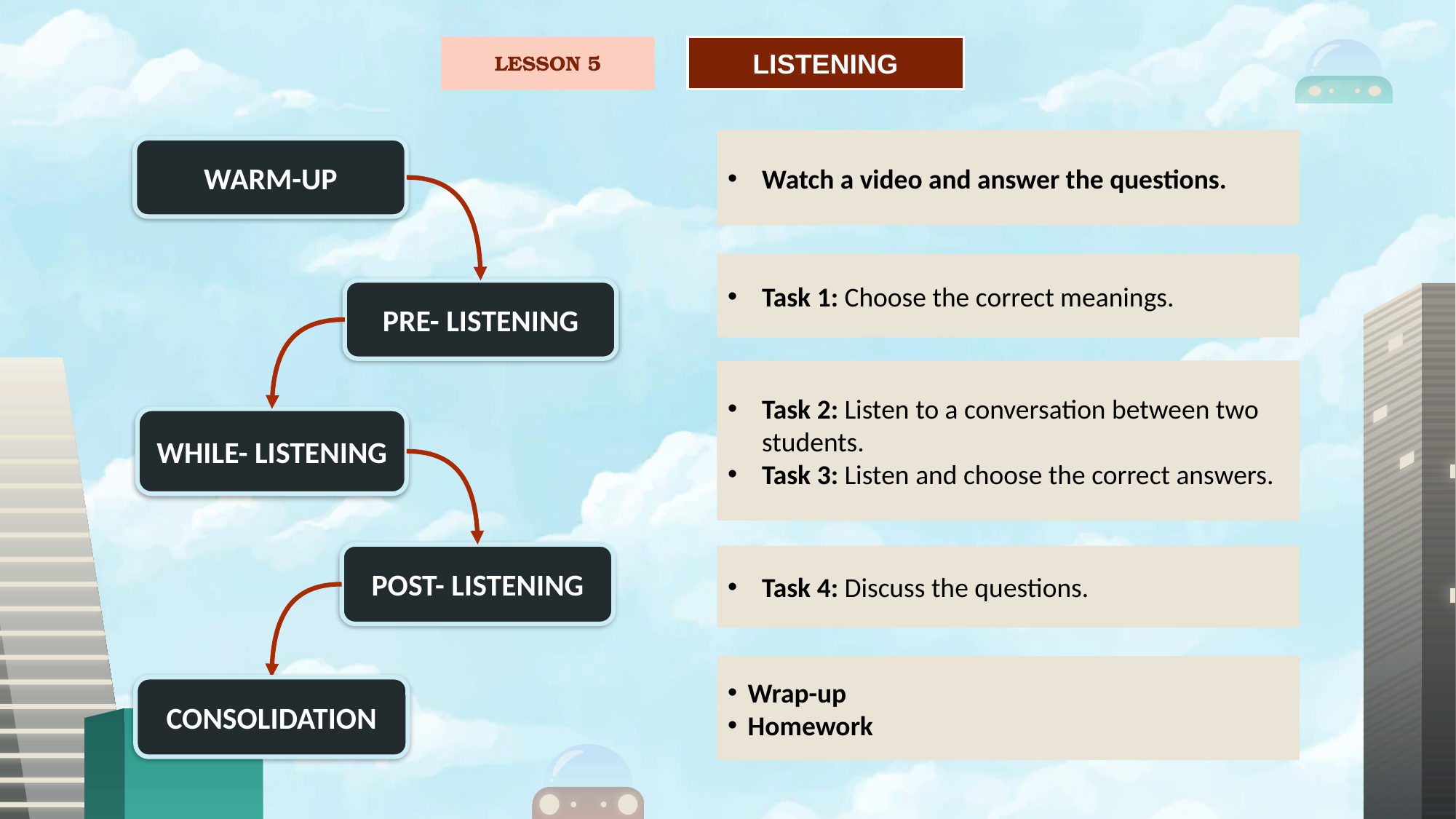

LESSON 5
LISTENING

Watch a video and answer the questions.
WARM-UP
Task 1: Choose the correct meanings.
PRE- LISTENING

Task 2: Listen to a conversation between two students.
Task 3: Listen and choose the correct answers.
WHILE- LISTENING
POST- LISTENING
Task 4: Discuss the questions.
Wrap-up
Homework
CONSOLIDATION